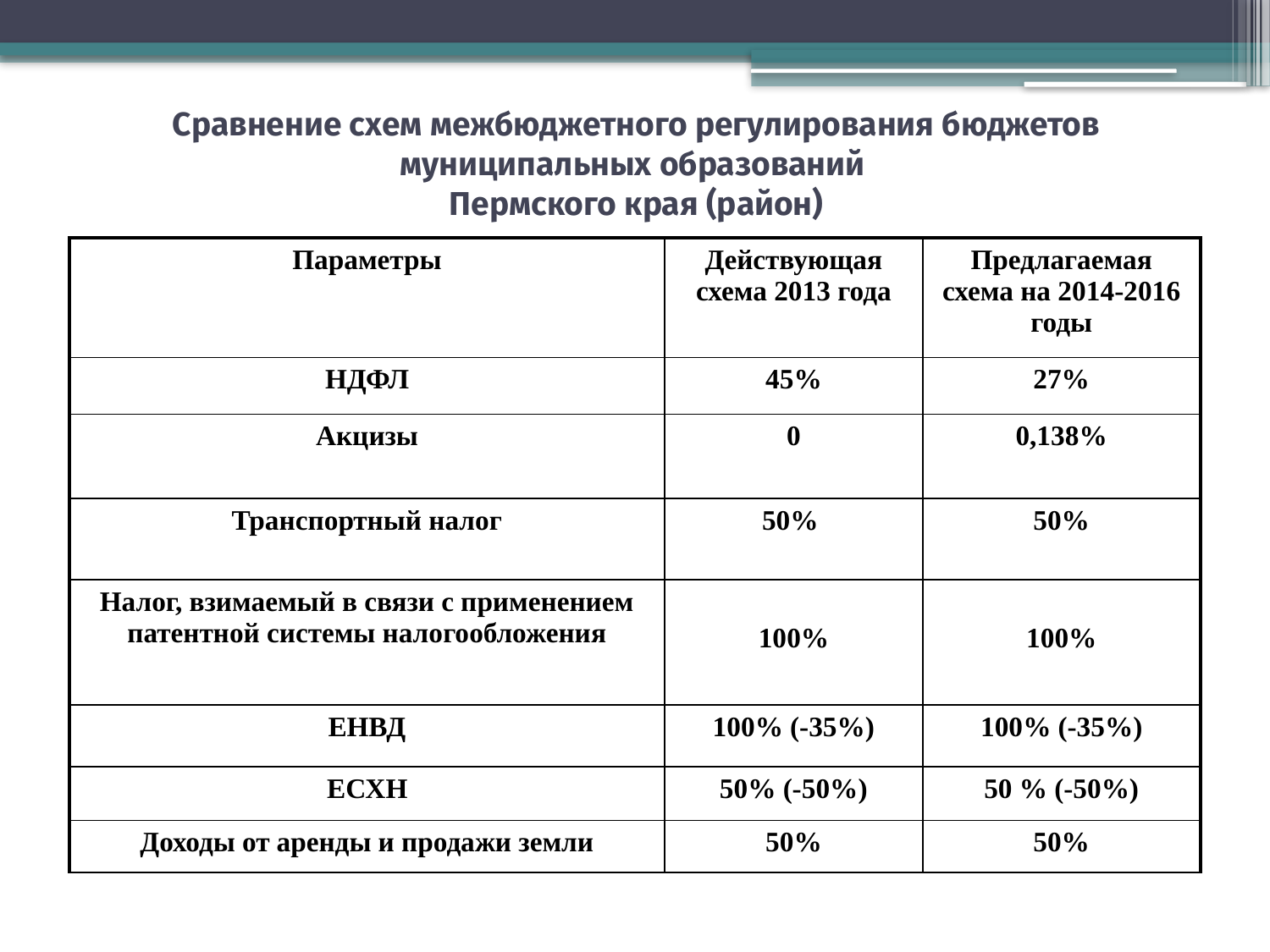

# Сравнение схем межбюджетного регулирования бюджетов муниципальных образований Пермского края (район)
| Параметры | Действующая схема 2013 года | Предлагаемая схема на 2014-2016 годы |
| --- | --- | --- |
| НДФЛ | 45% | 27% |
| Акцизы | 0 | 0,138% |
| Транспортный налог | 50% | 50% |
| Налог, взимаемый в связи с применением патентной системы налогообложения | 100% | 100% |
| ЕНВД | 100% (-35%) | 100% (-35%) |
| ЕСХН | 50% (-50%) | 50 % (-50%) |
| Доходы от аренды и продажи земли | 50% | 50% |
5